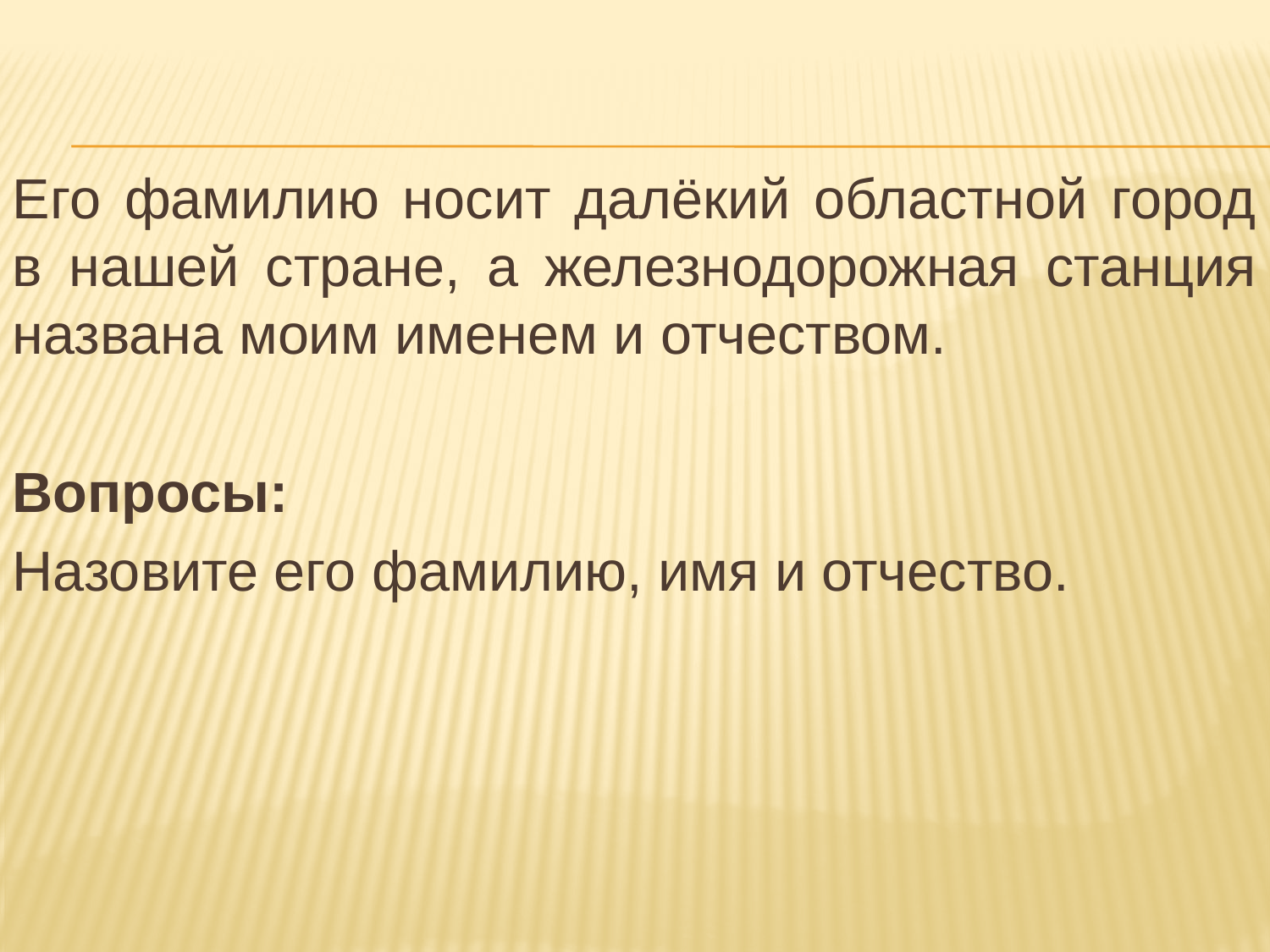

Его фамилию носит далёкий областной город в нашей стране, а железнодорожная станция названа моим именем и отчеством.

Вопросы:
Назовите его фамилию, имя и отчество.